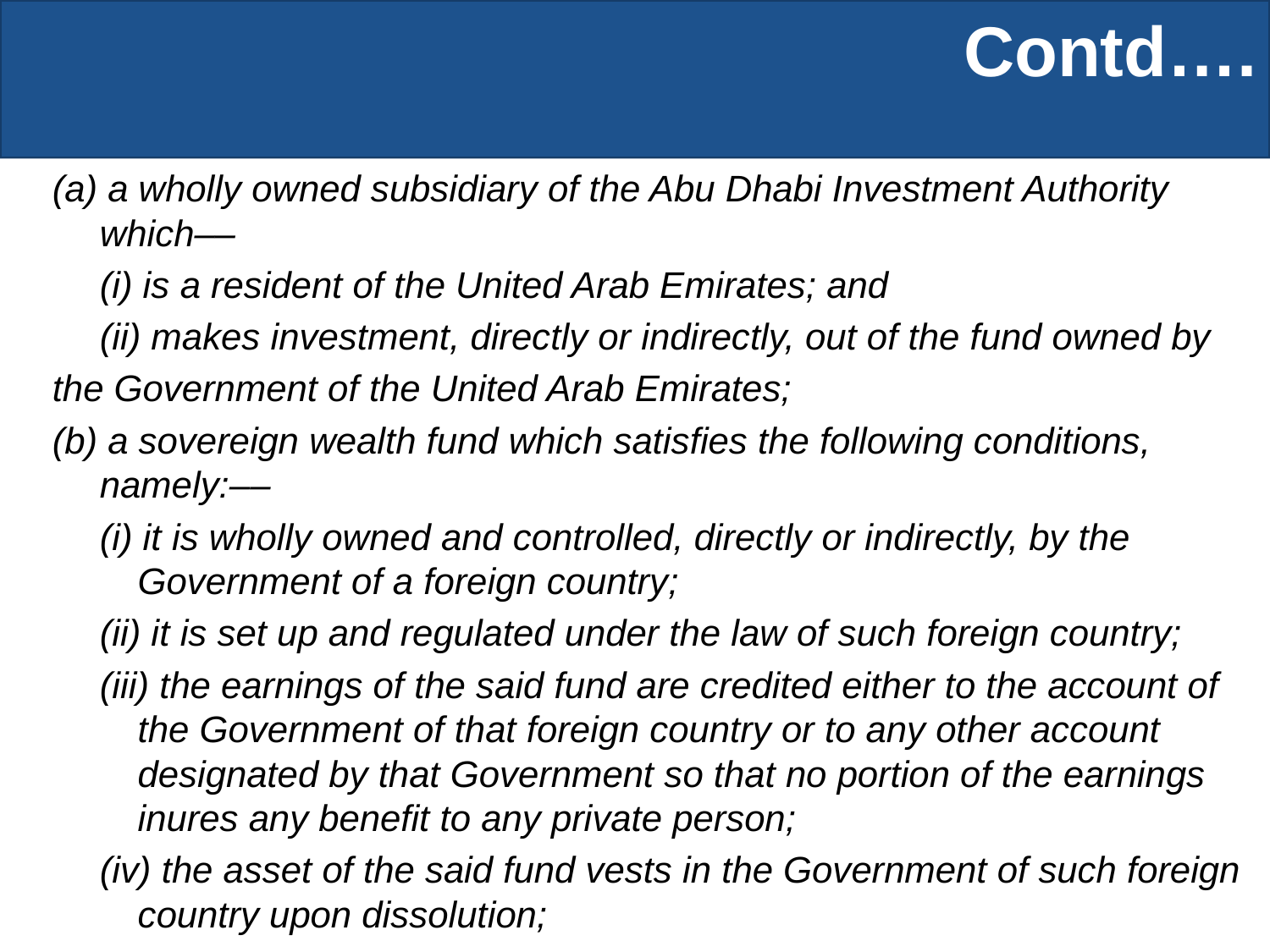

# Contd….
(a) a wholly owned subsidiary of the Abu Dhabi Investment Authority which––
(i) is a resident of the United Arab Emirates; and
(ii) makes investment, directly or indirectly, out of the fund owned by
the Government of the United Arab Emirates;
(b) a sovereign wealth fund which satisfies the following conditions, namely:––
(i) it is wholly owned and controlled, directly or indirectly, by the Government of a foreign country;
(ii) it is set up and regulated under the law of such foreign country;
(iii) the earnings of the said fund are credited either to the account of the Government of that foreign country or to any other account designated by that Government so that no portion of the earnings inures any benefit to any private person;
(iv) the asset of the said fund vests in the Government of such foreign country upon dissolution;
(v) it does not undertake any commercial activity whether within or outside India; and
(vi) it is specified by the Central Government, by notification in the Official Gazette, for this purpose;”

55